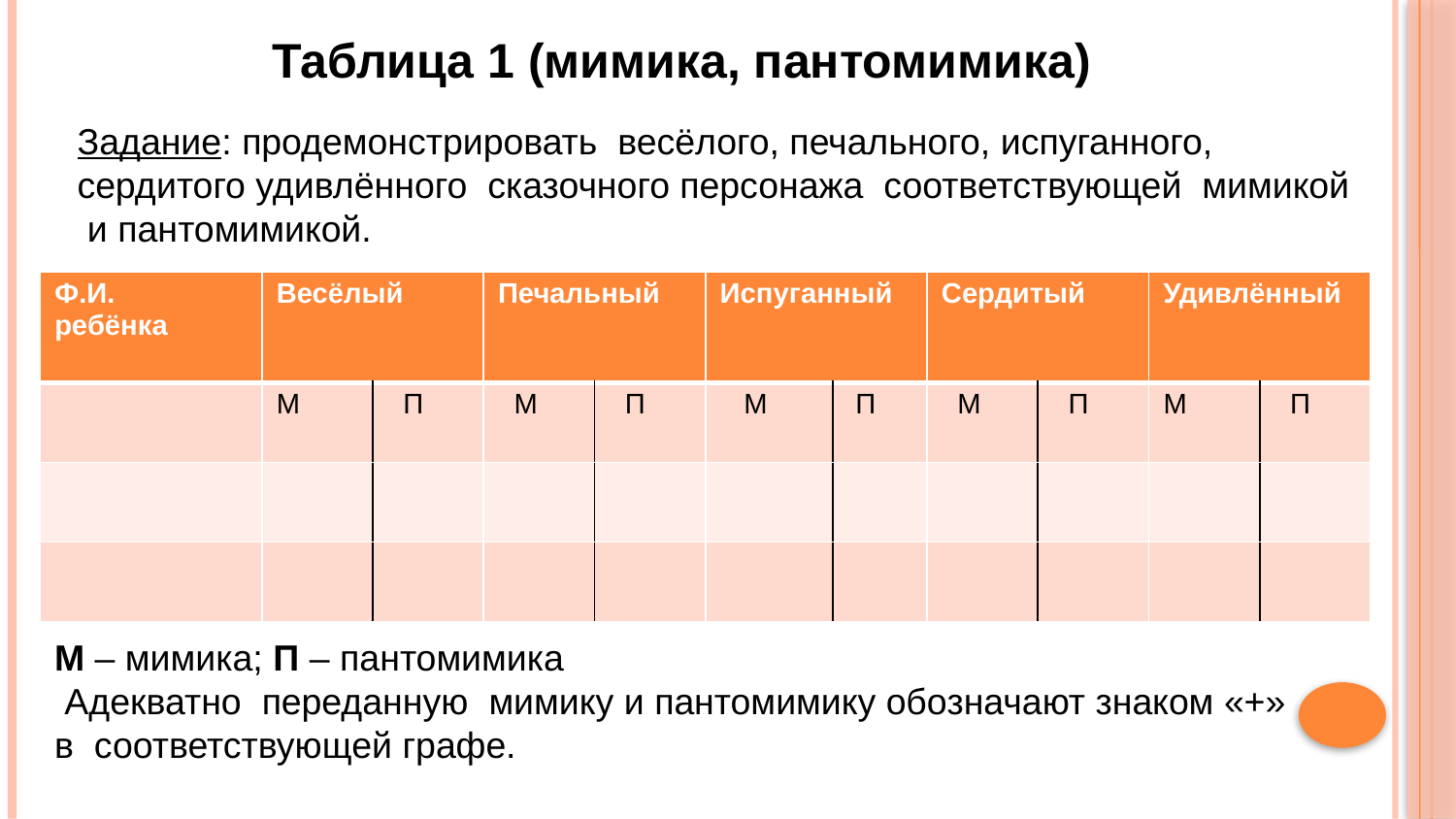

Таблица 1 (мимика, пантомимика)
Задание: продемонстрировать  весёлого, печального, испуганного, сердитого удивлённого  сказочного персонажа  соответствующей  мимикой  и пантомимикой.
а) Восприятие
| Ф.И. ребёнка | Весёлый |  | Печальный |  | Испуганный |  | Сердитый |  | Удивлённый |  |
| --- | --- | --- | --- | --- | --- | --- | --- | --- | --- | --- |
|  | М | П | М | П | М | П | М | П | М | П |
|  |  |  |  |  |  |  |  |  |  |  |
|  |  |  |  |  |  |  |  |  |  |  |
М – мимика; П – пантомимика
 Адекватно  переданную  мимику и пантомимику обозначают знаком «+» в  соответствующей графе.